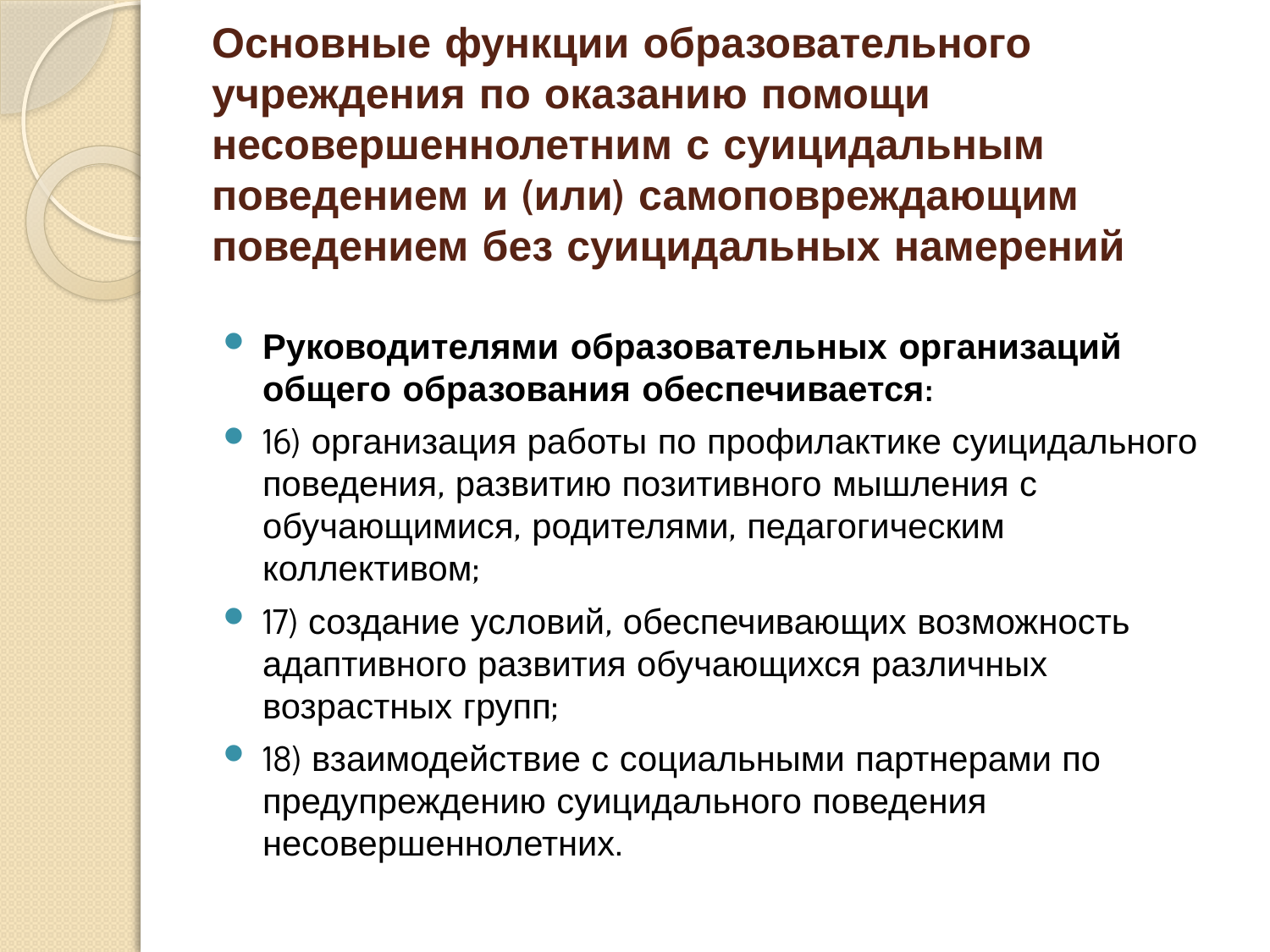

# Основные функции образовательного учреждения по оказанию помощи несовершеннолетним с суицидальным поведением и (или) самоповреждающим поведением без суицидальных намерений
Руководителями образовательных организаций общего образования обеспечивается:
16) организация работы по профилактике суицидального поведения, развитию позитивного мышления с обучающимися, родителями, педагогическим коллективом;
17) создание условий, обеспечивающих возможность адаптивного развития обучающихся различных возрастных групп;
18) взаимодействие с социальными партнерами по предупреждению суицидального поведения несовершеннолетних.